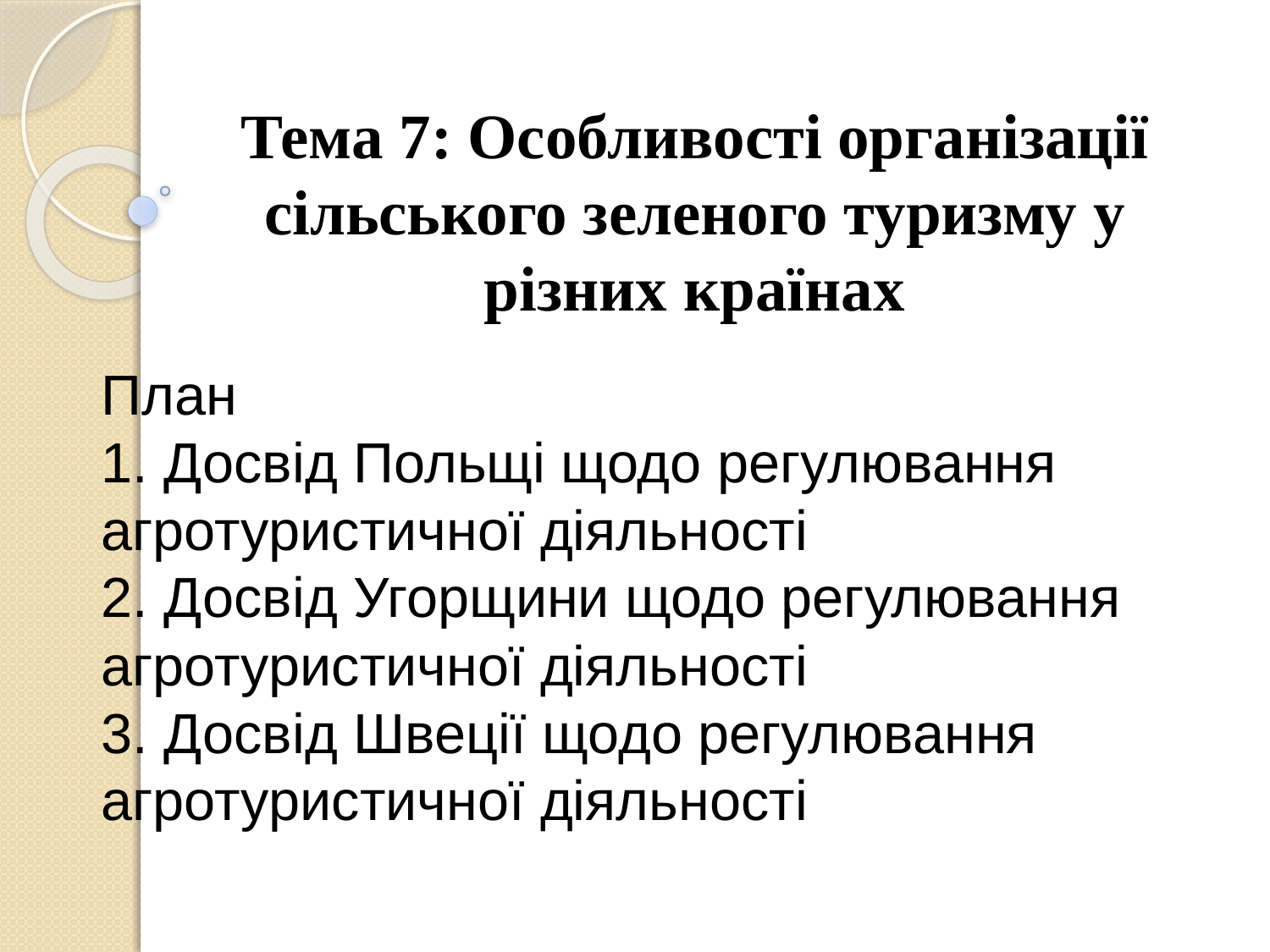

Тема 7: Особливості організації сільського зеленого туризму у різних країнах
План
1. Досвід Польщі щодо регулювання агротуристичної діяльності
2. Досвід Угорщини щодо регулювання агротуристичної діяльності
3. Досвід Швеції щодо регулювання агротуристичної діяльності